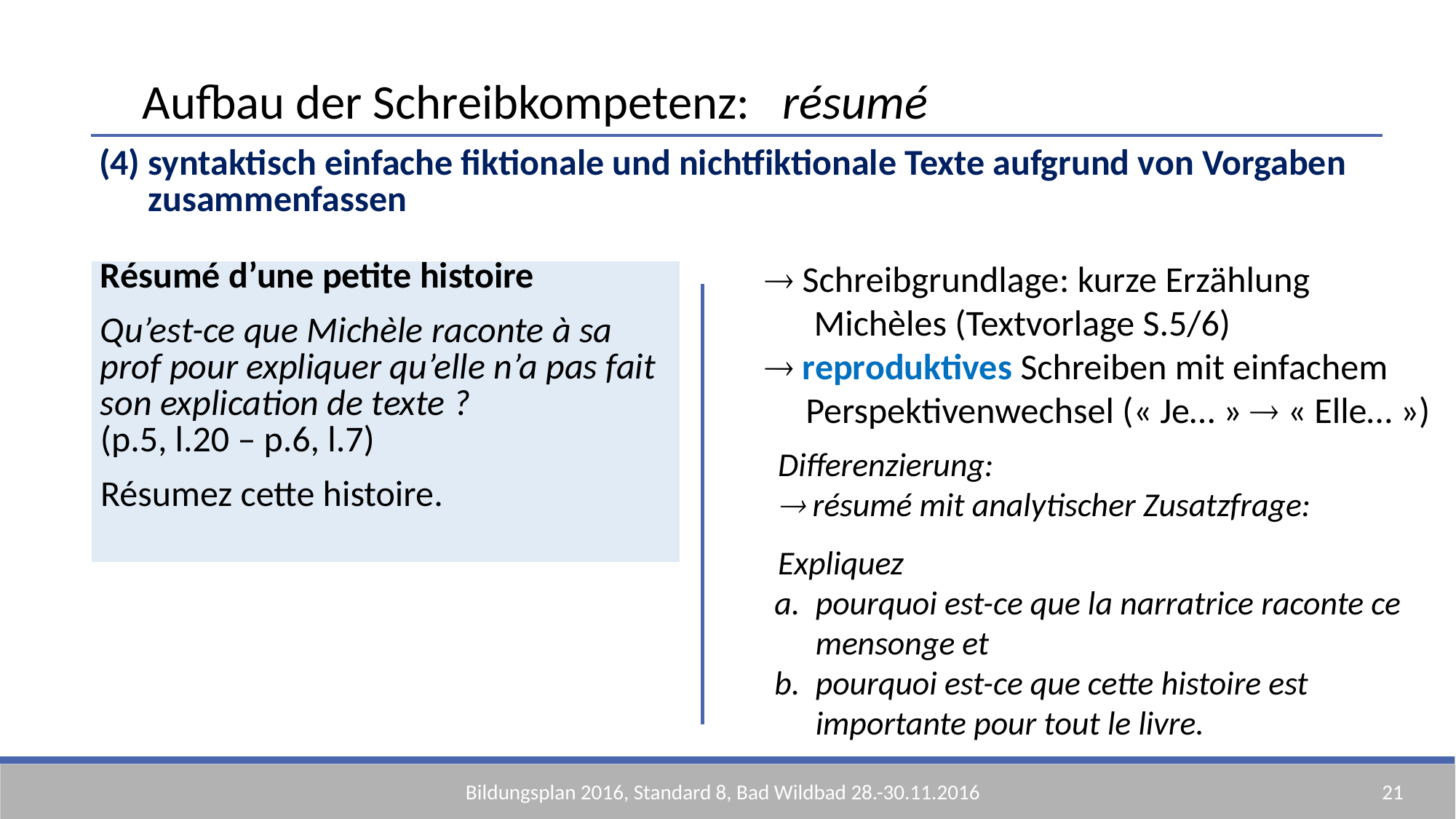

Aufbau der Schreibkompetenz:   résumé
| (4) syntaktisch einfache fiktionale und nichtfiktionale Texte aufgrund von Vorgaben zusammenfassen |
| --- |
→ Schreibgrundlage: kurze Erzählung
      Michèles (Textvorlage S.5/6)
→ reproduktives Schreiben mit einfachem
     Perspektivenwechsel (« Je… » → « Elle… »)
| Résumé d’une petite histoire Qu’est-ce que Michèle raconte à sa prof pour expliquer qu’elle n’a pas fait son explication de texte ? (p.5, l.20 – p.6, l.7) Résumez cette histoire. |
| --- |
Differenzierung:
→ résumé mit analytischer Zusatzfrage:
Expliquez
pourquoi est-ce que la narratrice raconte ce mensonge et
pourquoi est-ce que cette histoire est importante pour tout le livre.